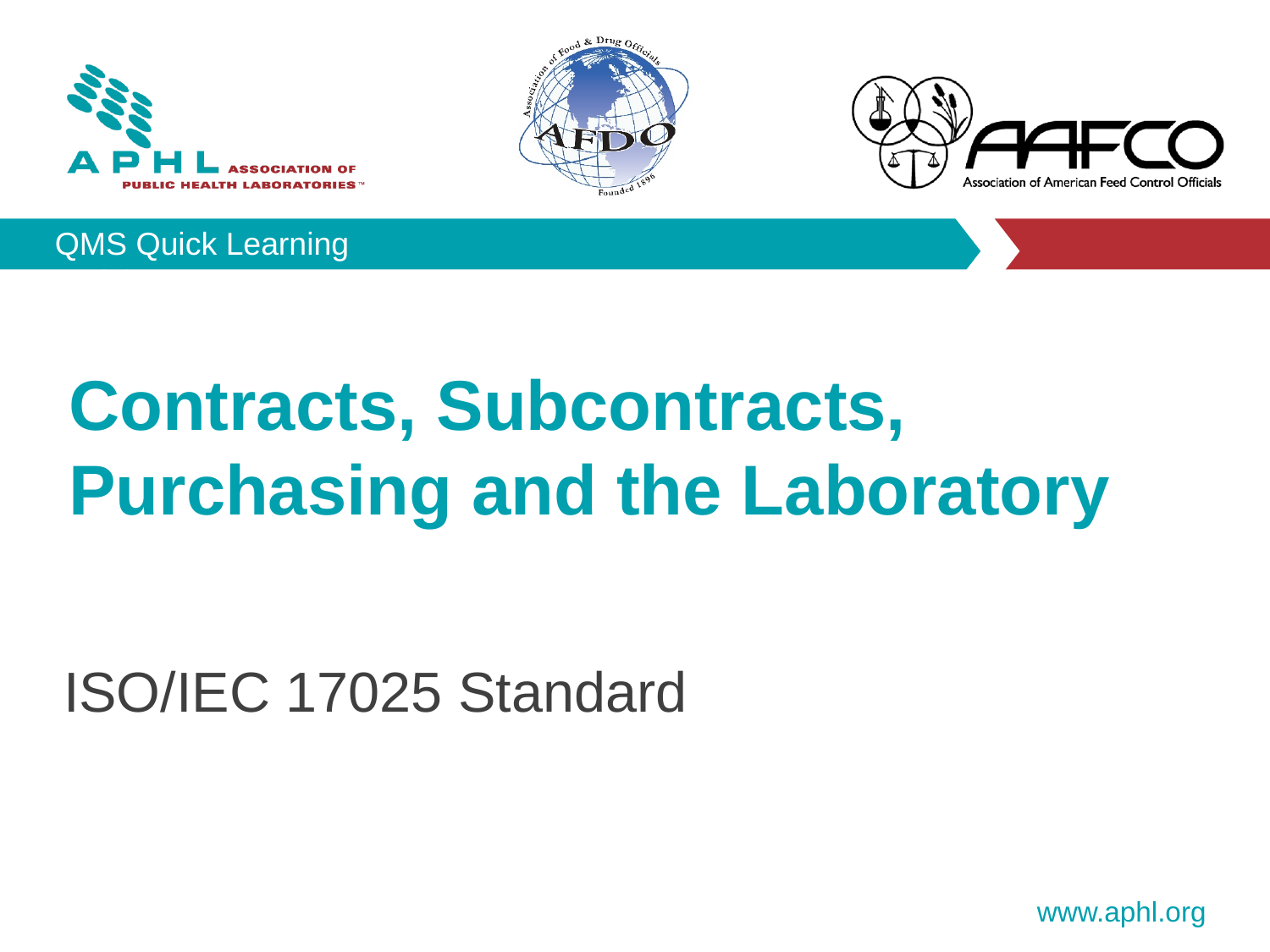

# Contracts, Subcontracts, Purchasing and the Laboratory
ISO/IEC 17025 Standard